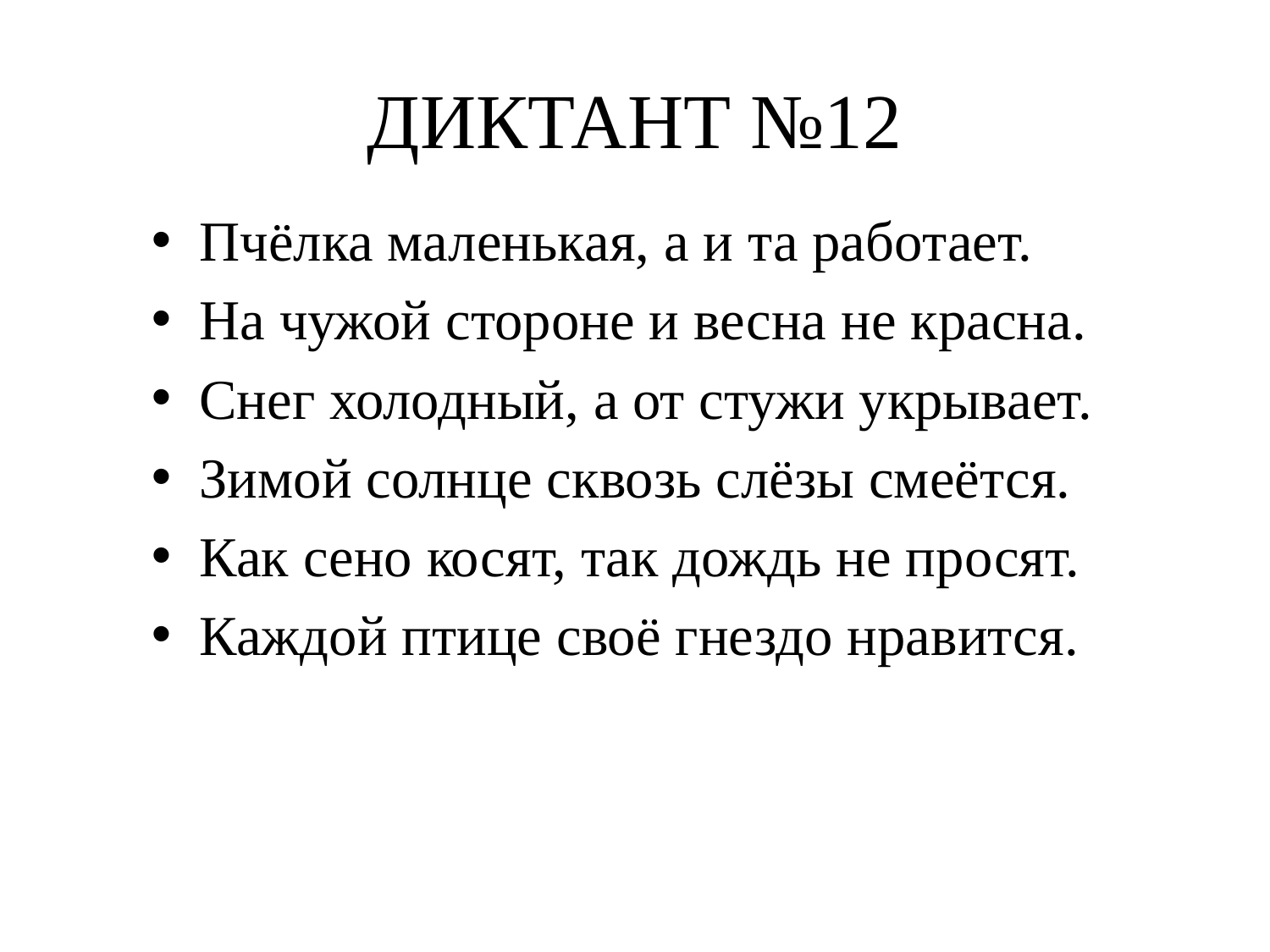

# ДИКТАНТ №12
Пчёлка маленькая, а и та работает.
На чужой стороне и весна не красна.
Снег холодный, а от стужи укрывает.
Зимой солнце сквозь слёзы смеётся.
Как сено косят, так дождь не просят.
Каждой птице своё гнездо нравится.